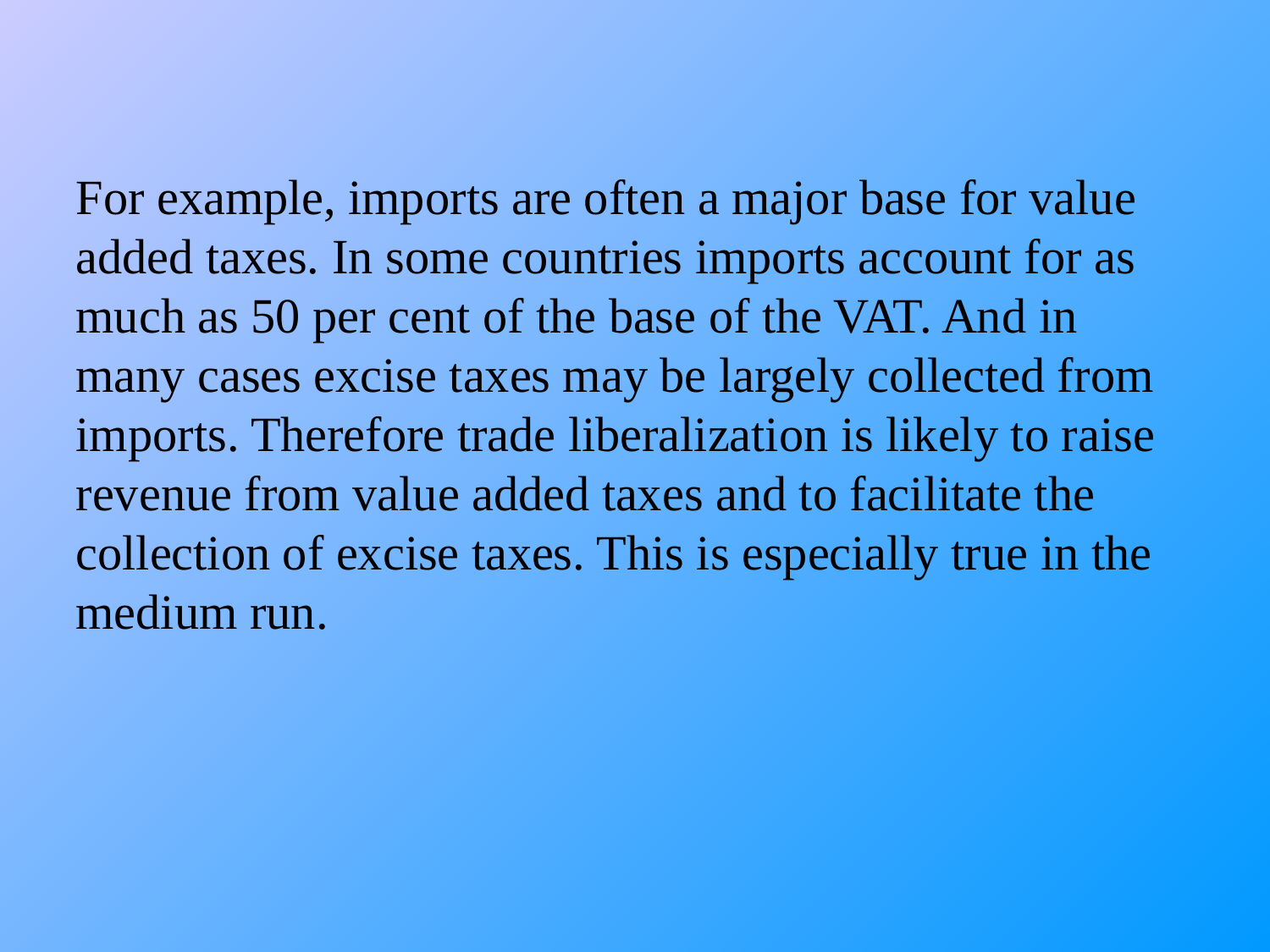

For example, imports are often a major base for value added taxes. In some countries imports account for as much as 50 per cent of the base of the VAT. And in many cases excise taxes may be largely collected from imports. Therefore trade liberalization is likely to raise revenue from value added taxes and to facilitate the collection of excise taxes. This is especially true in the medium run.